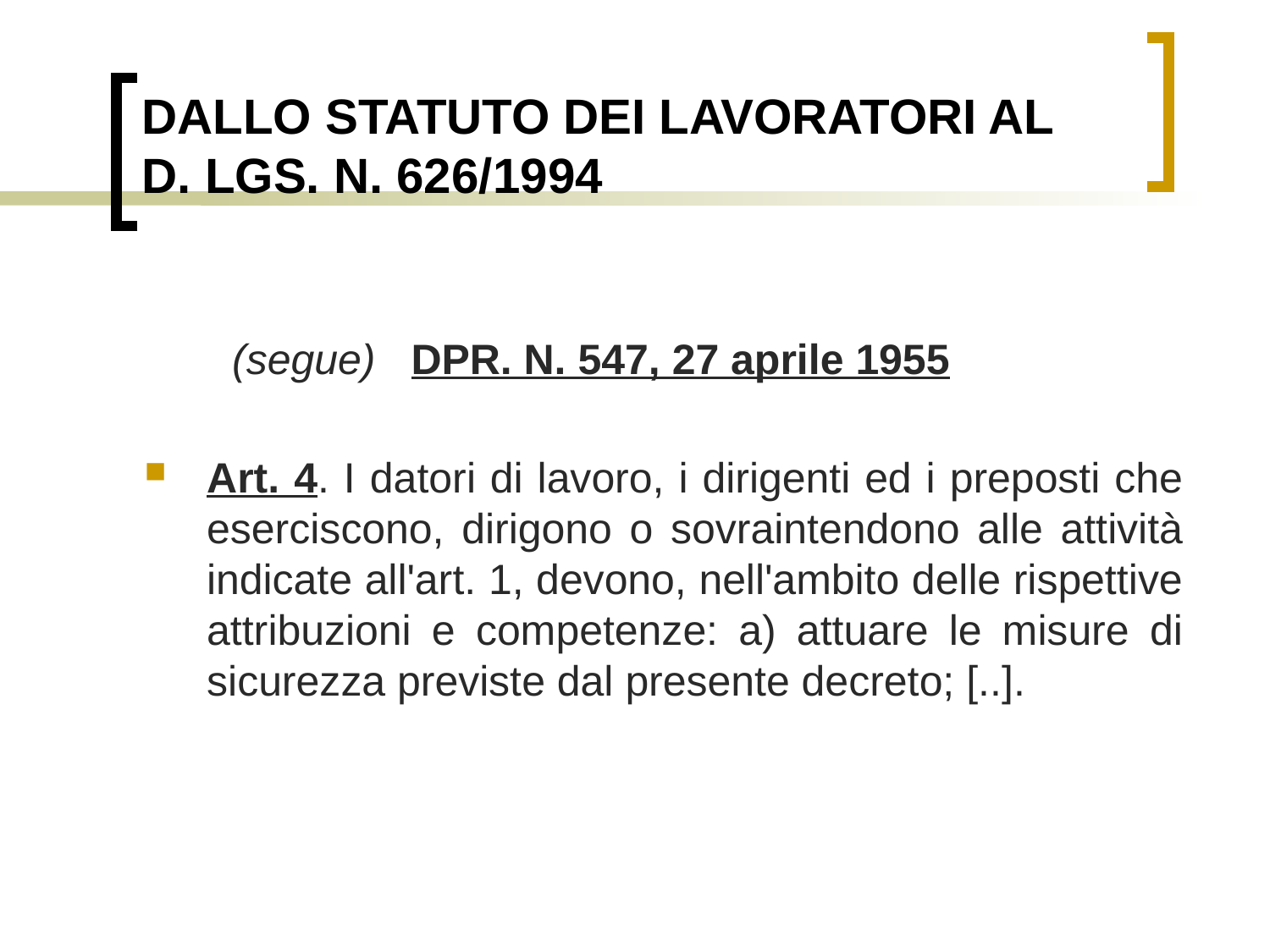

# DALLO STATUTO DEI LAVORATORI AL D. LGS. N. 626/1994

         (segue)   DPR. N. 547, 27 aprile 1955

Art. 4. I datori di lavoro, i dirigenti ed i preposti che eserciscono, dirigono o sovraintendono alle attività indicate all'art. 1, devono, nell'ambito delle rispettive attribuzioni e competenze: a) attuare le misure di sicurezza previste dal presente decreto; [..].